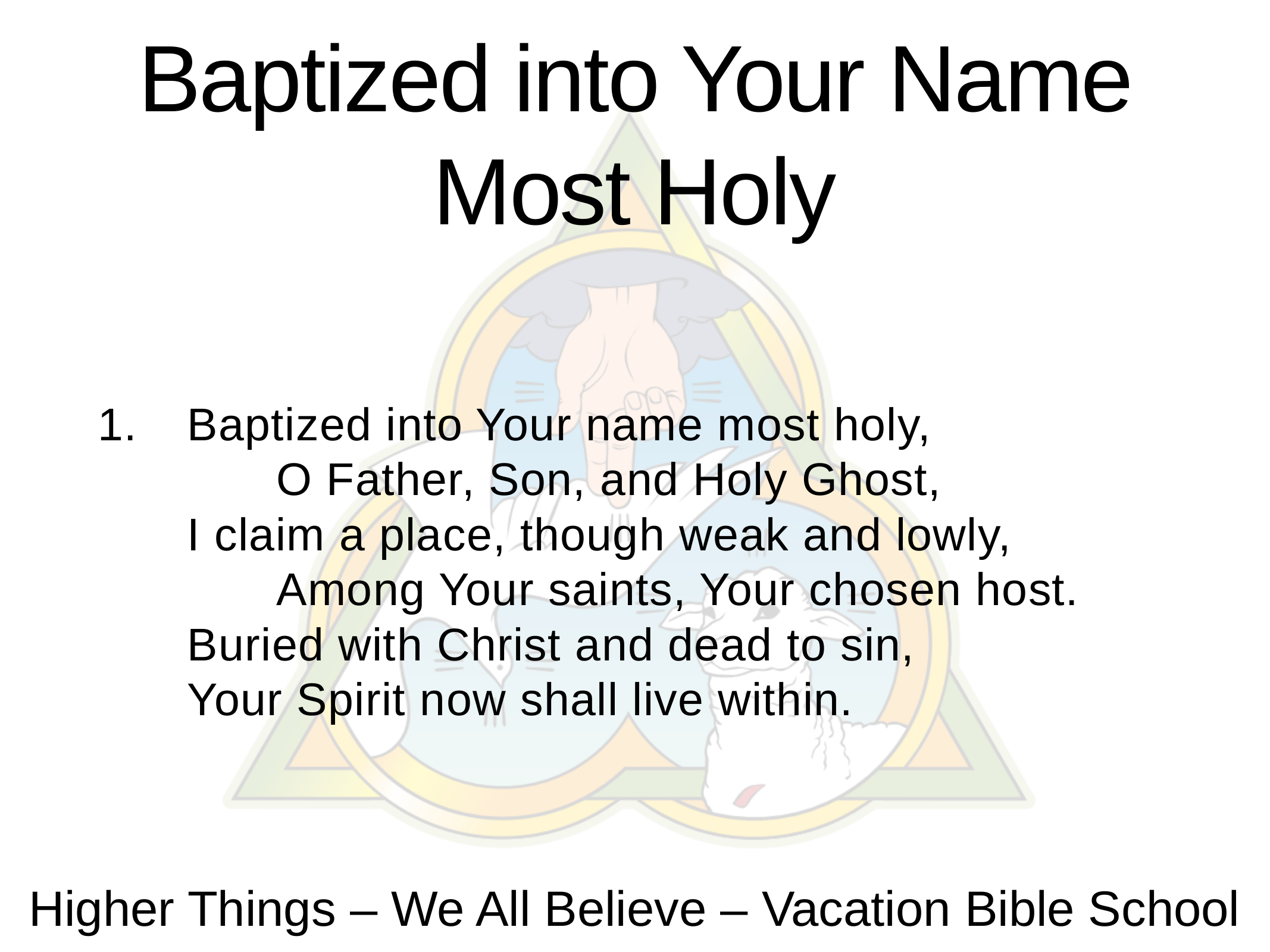

# Baptized into Your Name Most Holy
1.	Baptized into Your name most holy,
		O Father, Son, and Holy Ghost,
	I claim a place, though weak and lowly,
		Among Your saints, Your chosen host.
	Buried with Christ and dead to sin,
	Your Spirit now shall live within.